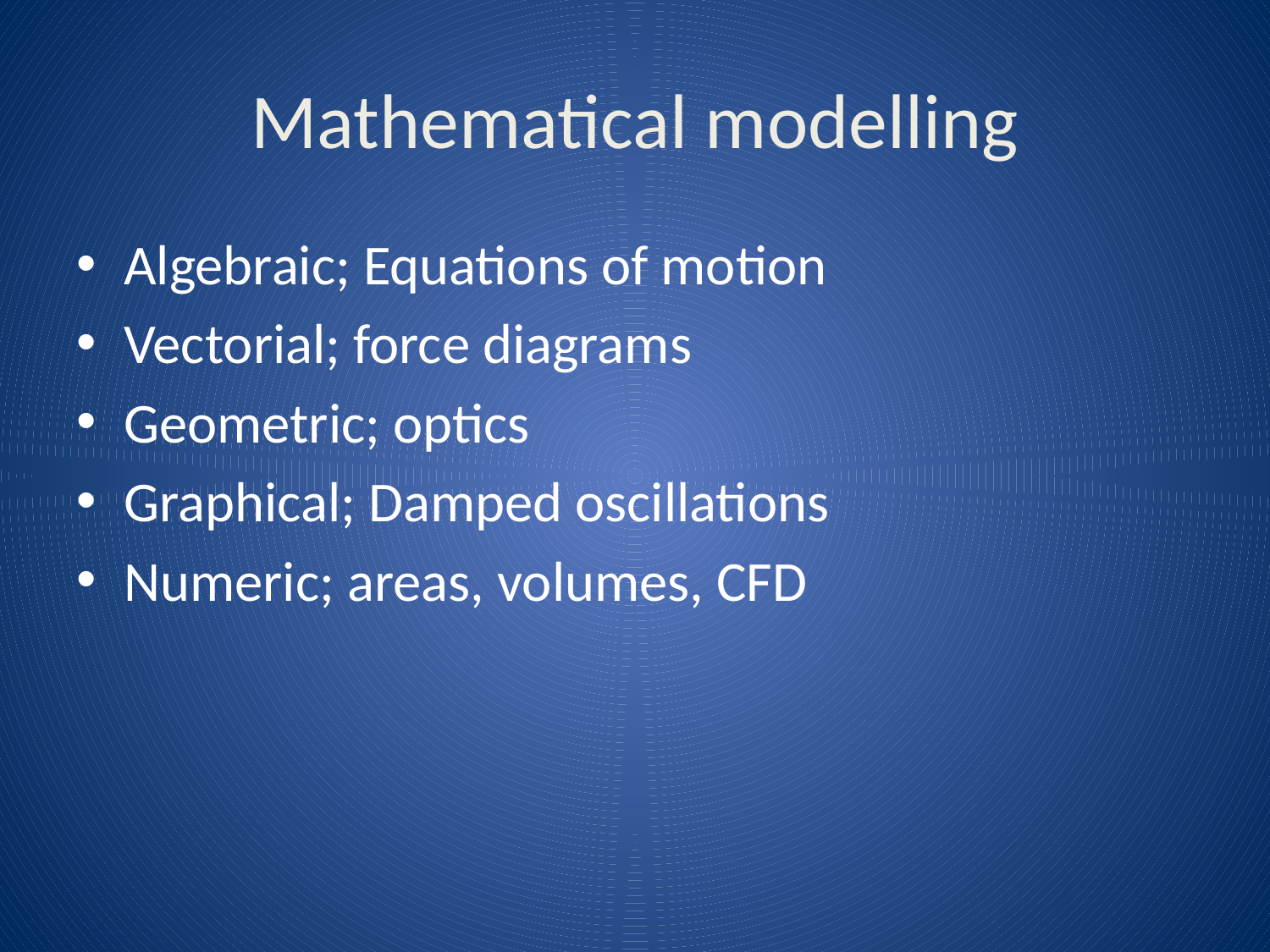

# Mathematical modelling
Algebraic; Equations of motion
Vectorial; force diagrams
Geometric; optics
Graphical; Damped oscillations
Numeric; areas, volumes, CFD